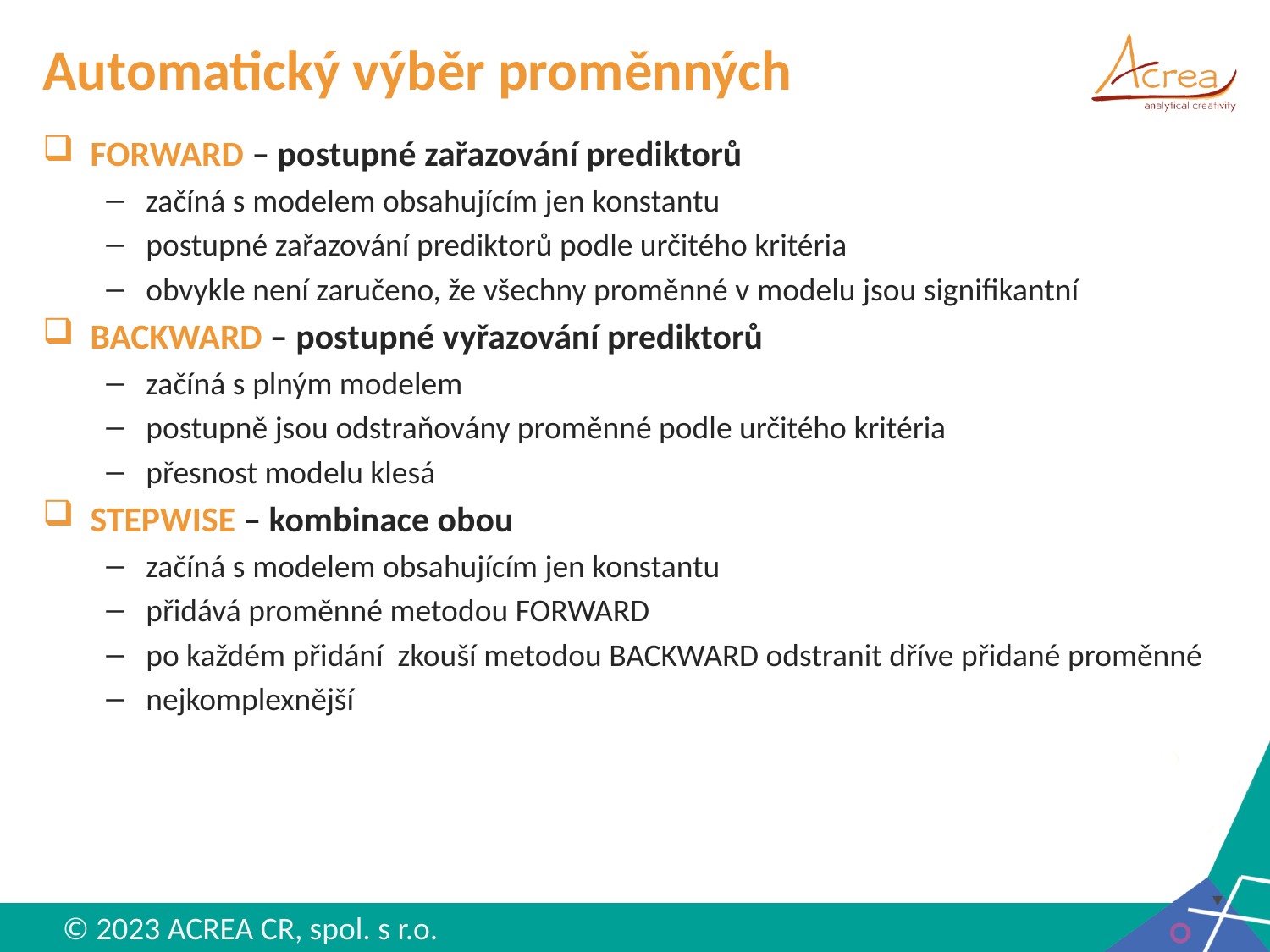

# Automatický výběr proměnných
FORWARD – postupné zařazování prediktorů
začíná s modelem obsahujícím jen konstantu
postupné zařazování prediktorů podle určitého kritéria
obvykle není zaručeno, že všechny proměnné v modelu jsou signifikantní
BACKWARD – postupné vyřazování prediktorů
začíná s plným modelem
postupně jsou odstraňovány proměnné podle určitého kritéria
přesnost modelu klesá
STEPWISE – kombinace obou
začíná s modelem obsahujícím jen konstantu
přidává proměnné metodou FORWARD
po každém přidání  zkouší metodou BACKWARD odstranit dříve přidané proměnné
nejkomplexnější